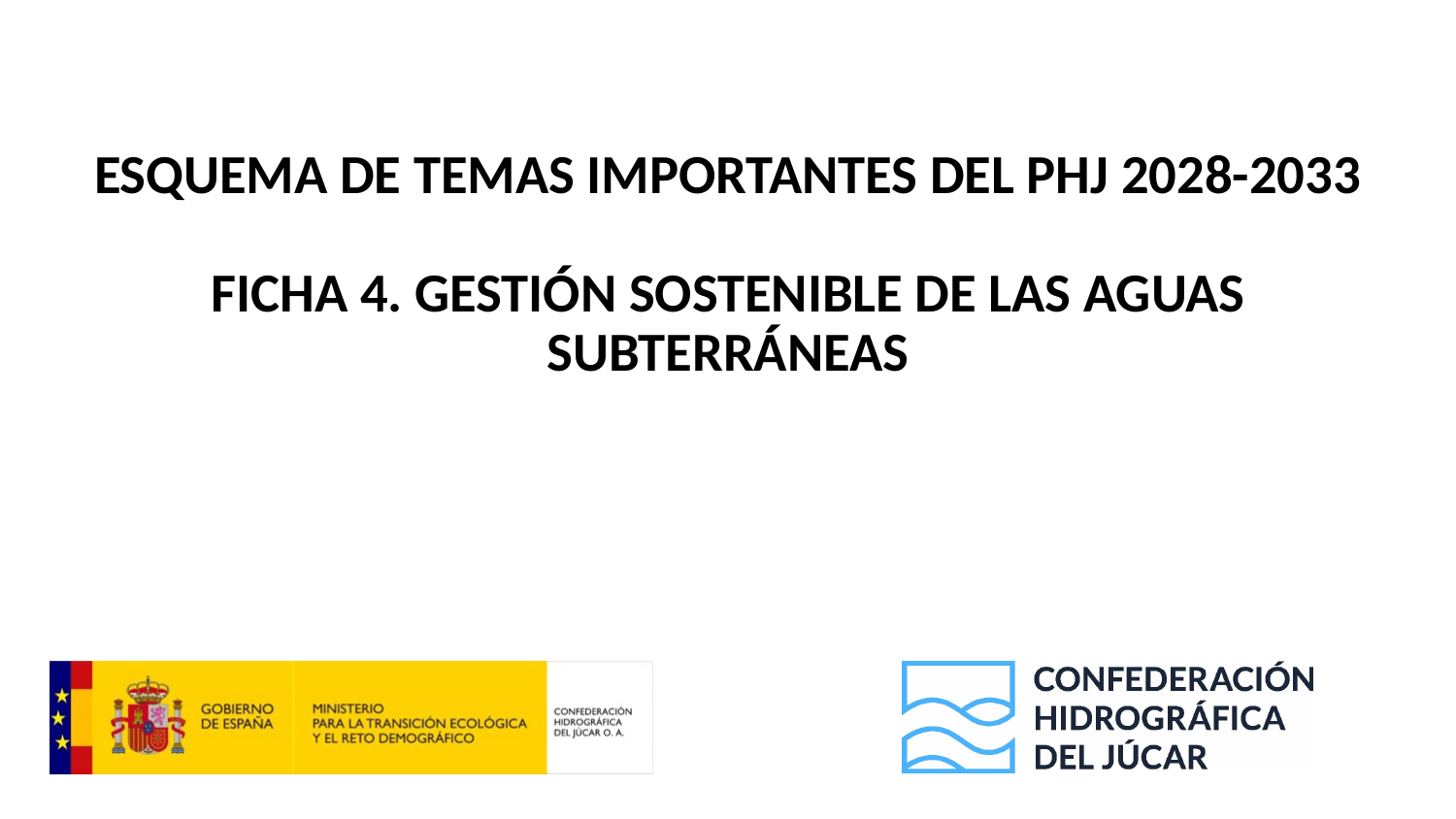

# ESQUEMA DE TEMAS IMPORTANTES DEL PHJ 2028-2033 FICHA 4. GESTIÓN SOSTENIBLE DE LAS AGUAS SUBTERRÁNEAS